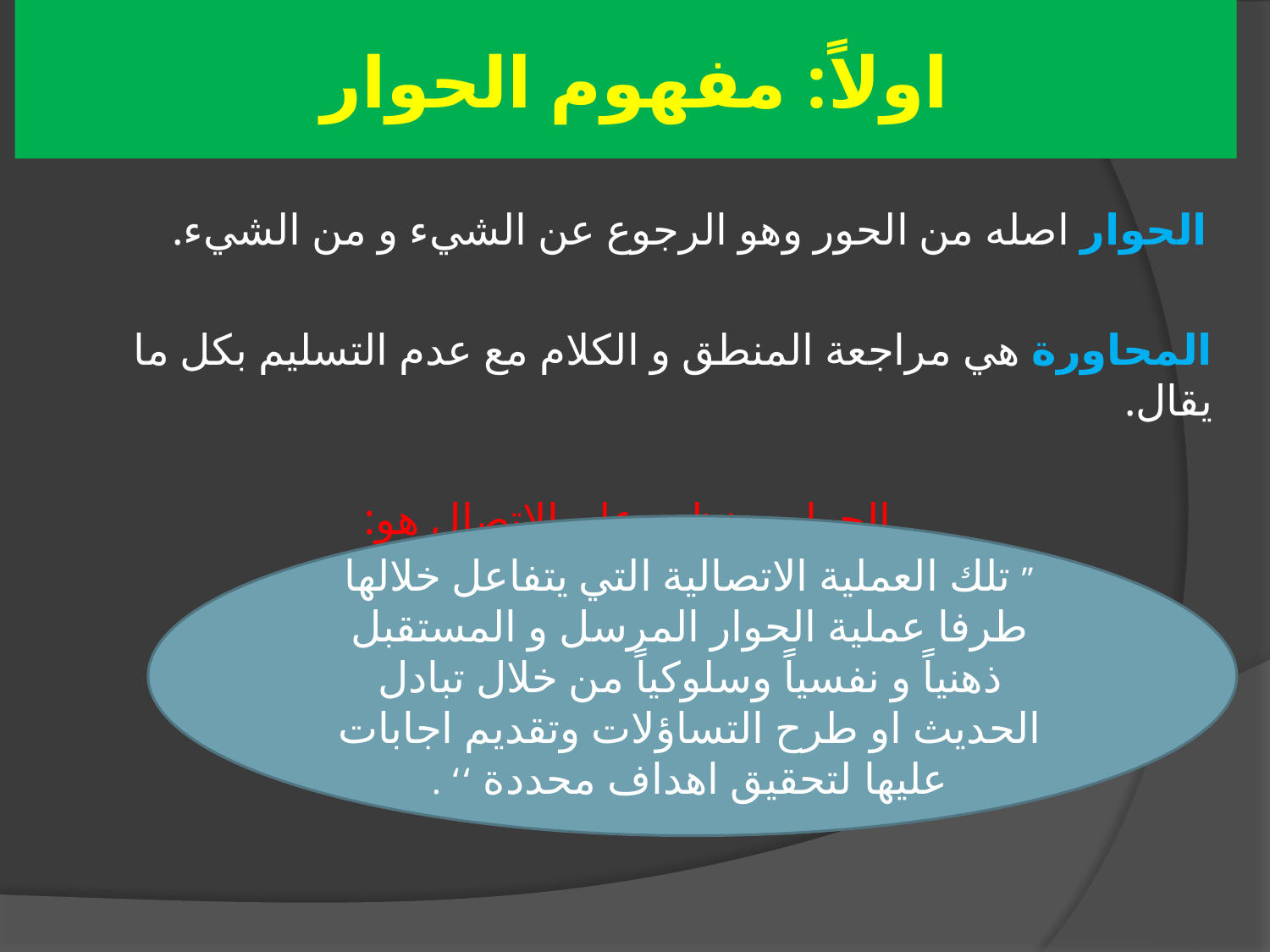

# اولاً: مفهوم الحوار
الحوار اصله من الحور وهو الرجوع عن الشيء و من الشيء.

المحاورة هي مراجعة المنطق و الكلام مع عدم التسليم بكل ما يقال.

الحوار بمنظور علم الاتصال هو:

” تلك العملية الاتصالية التي يتفاعل خلالها طرفا عملية الحوار المرسل و المستقبل ذهنياً و نفسياً وسلوكياً من خلال تبادل الحديث او طرح التساؤلات وتقديم اجابات عليها لتحقيق اهداف محددة ‘‘ .